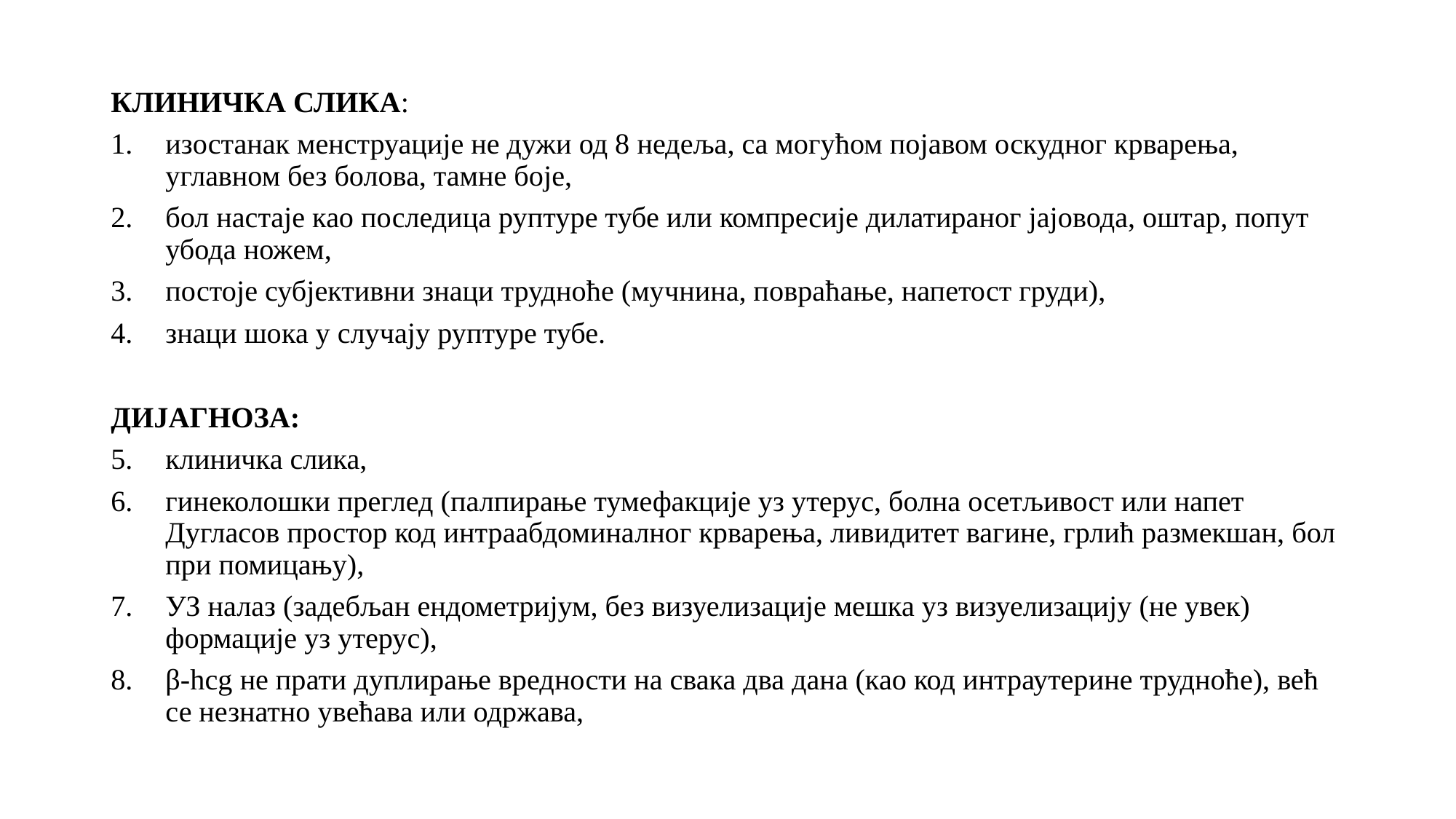

КЛИНИЧКА СЛИКА:
изостанак менструације не дужи од 8 недеља, са могућом појавом оскудног крварења, углавном без болова, тамне боје,
бол настаје као последица руптуре тубе или компресије дилатираног јајовода, оштар, попут убода ножем,
постоје субјективни знаци трудноће (мучнина, повраћање, напетост груди),
знаци шока у случају руптуре тубе.

ДИЈАГНОЗА:
клиничка слика,
гинеколошки преглед (палпирање тумефакције уз утерус, болна осетљивост или напет Дугласов простор код интраабдоминалног крварења, ливидитет вагине, грлић размекшан, бол при помицању),
УЗ налаз (задебљан ендометријум, без визуелизације мешка уз визуелизацију (не увек) формације уз утерус),
β-hcg не прати дуплирање вредности на свака два дана (као код интраутерине трудноће), већ се незнатно увећава или одржава,